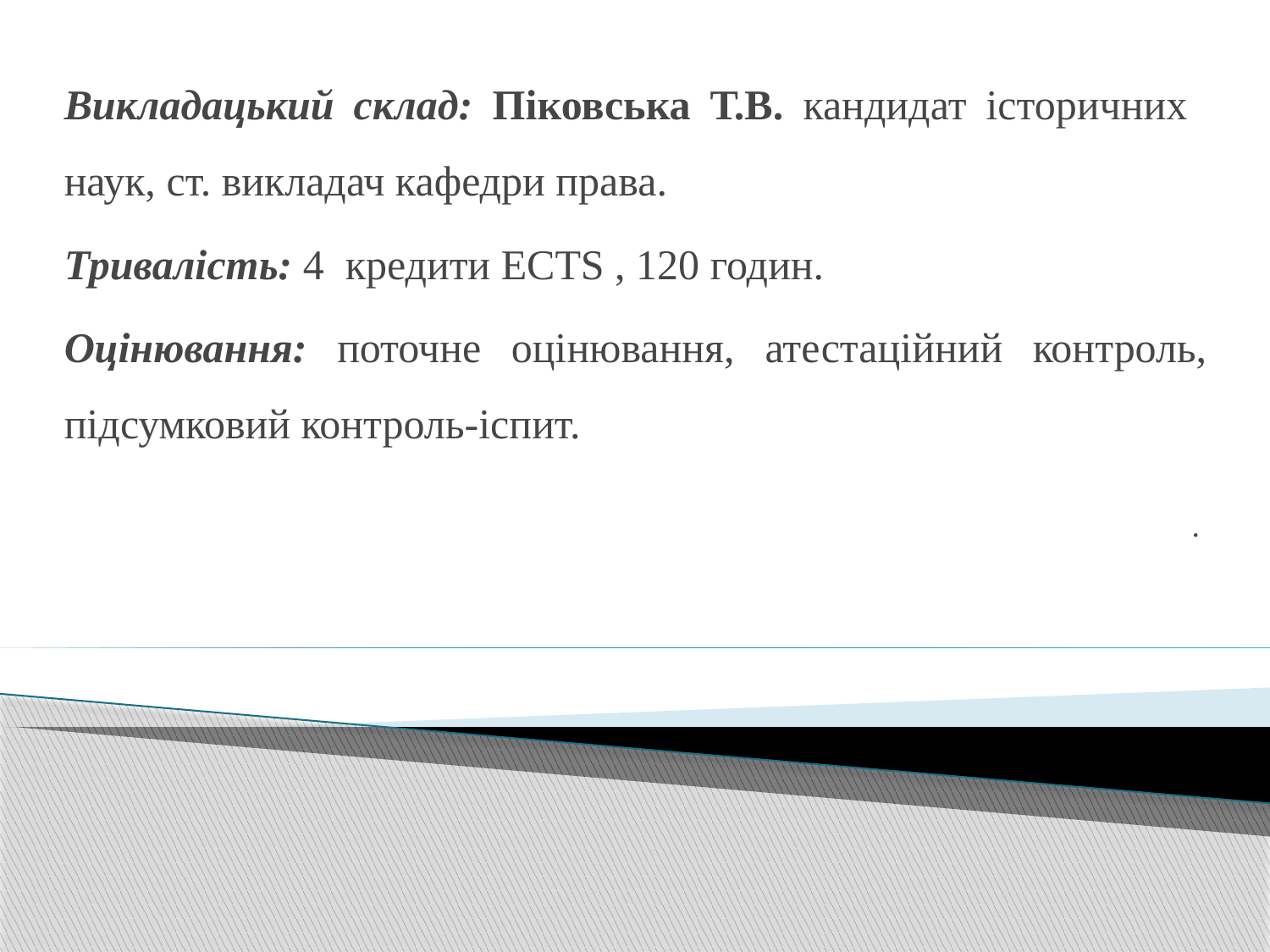

Викладацький склад: Піковська Т.В. кандидат історичних  наук, ст. викладач кафедри права.
Тривалість: 4  кредити ЕСТS , 120 годин.
Оцінювання: поточне оцінювання, атестаційний контроль, підсумковий контроль-іспит.
.